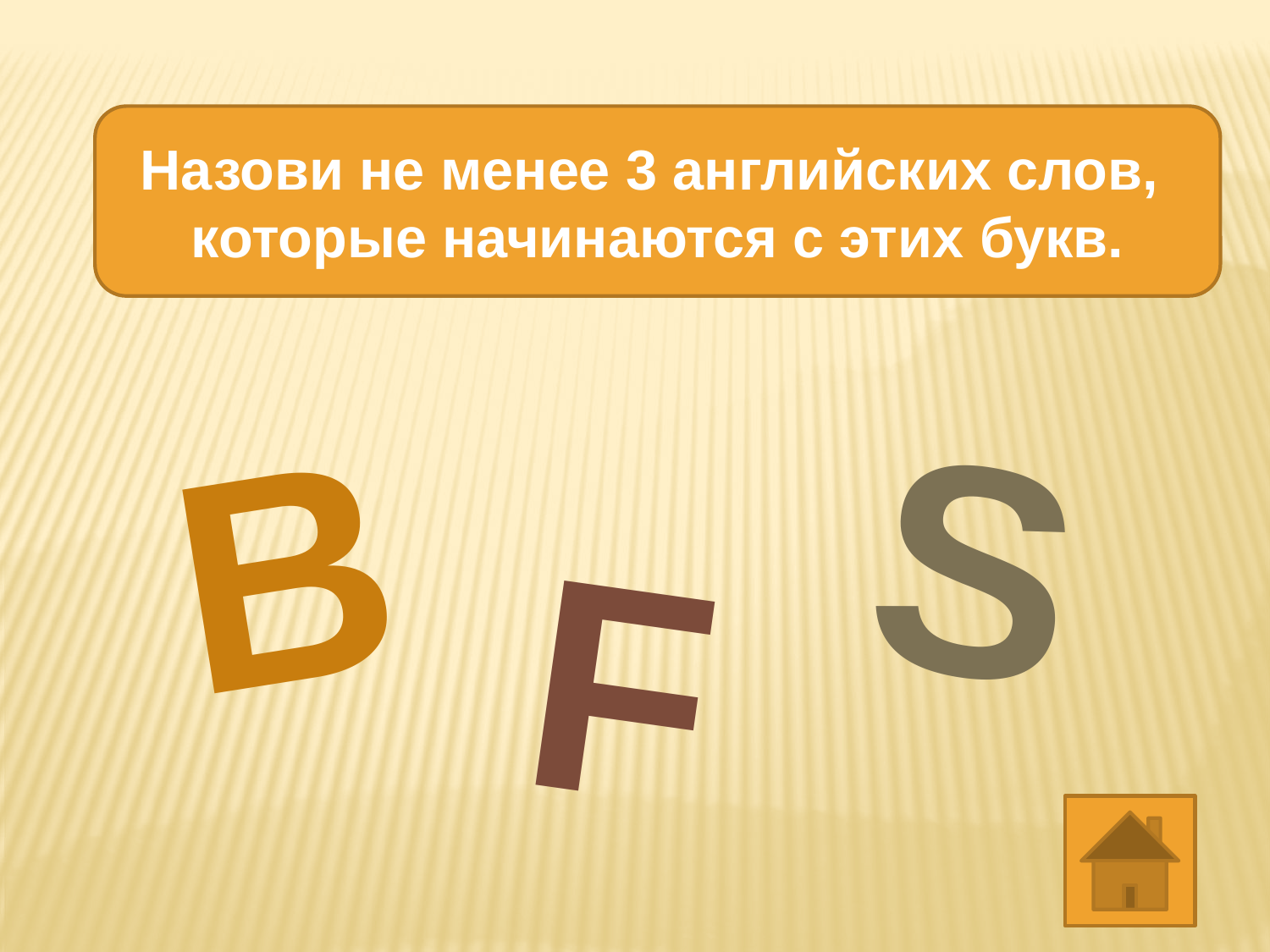

Назови не менее 3 английских слов,
которые начинаются с этих букв.
S
B
F